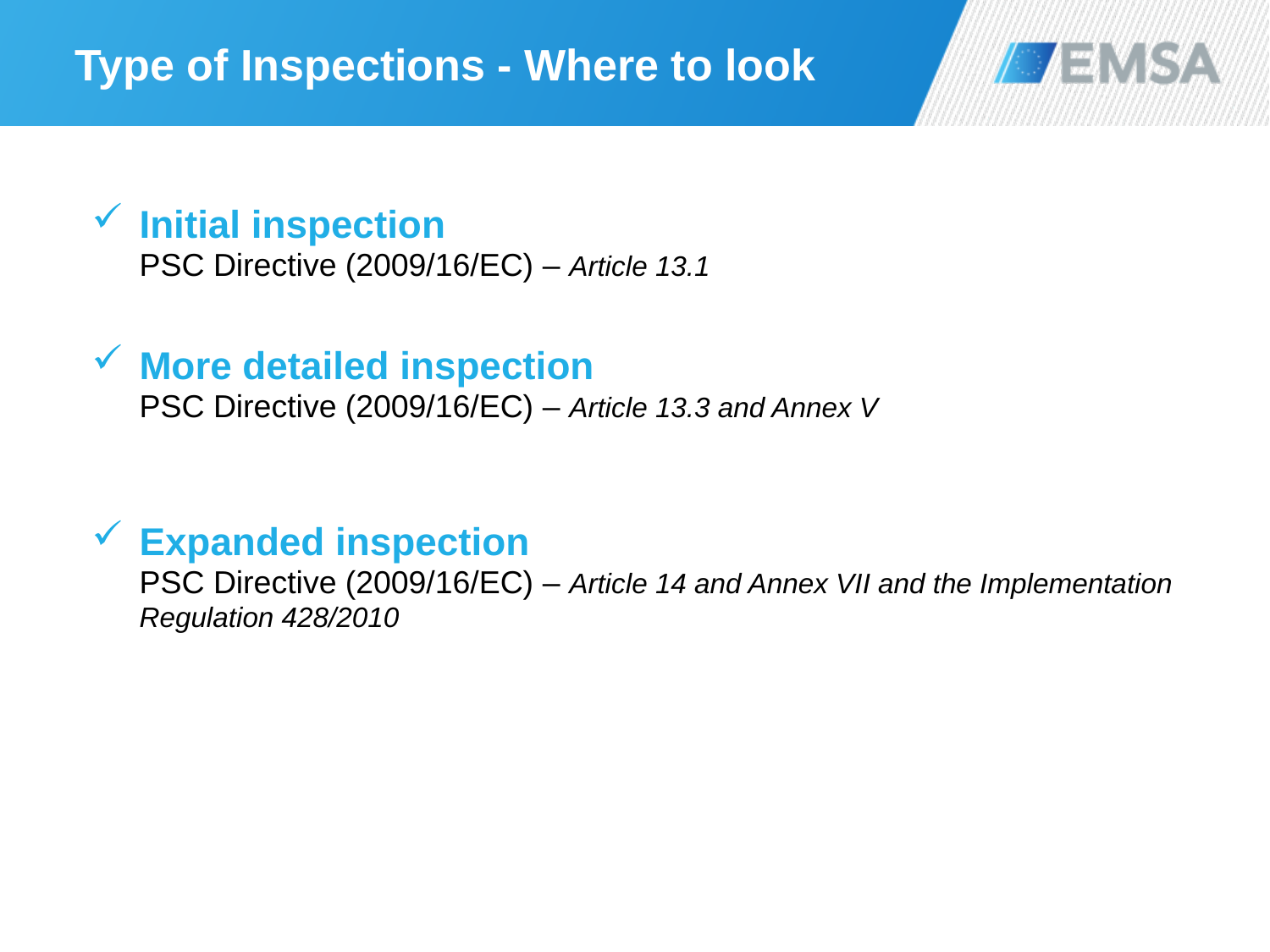

# Type of Inspections - Where to look
Initial inspection
PSC Directive (2009/16/EC) – Article 13.1
More detailed inspection
PSC Directive (2009/16/EC) – Article 13.3 and Annex V
Expanded inspection
PSC Directive (2009/16/EC) – Article 14 and Annex VII and the Implementation Regulation 428/2010
32